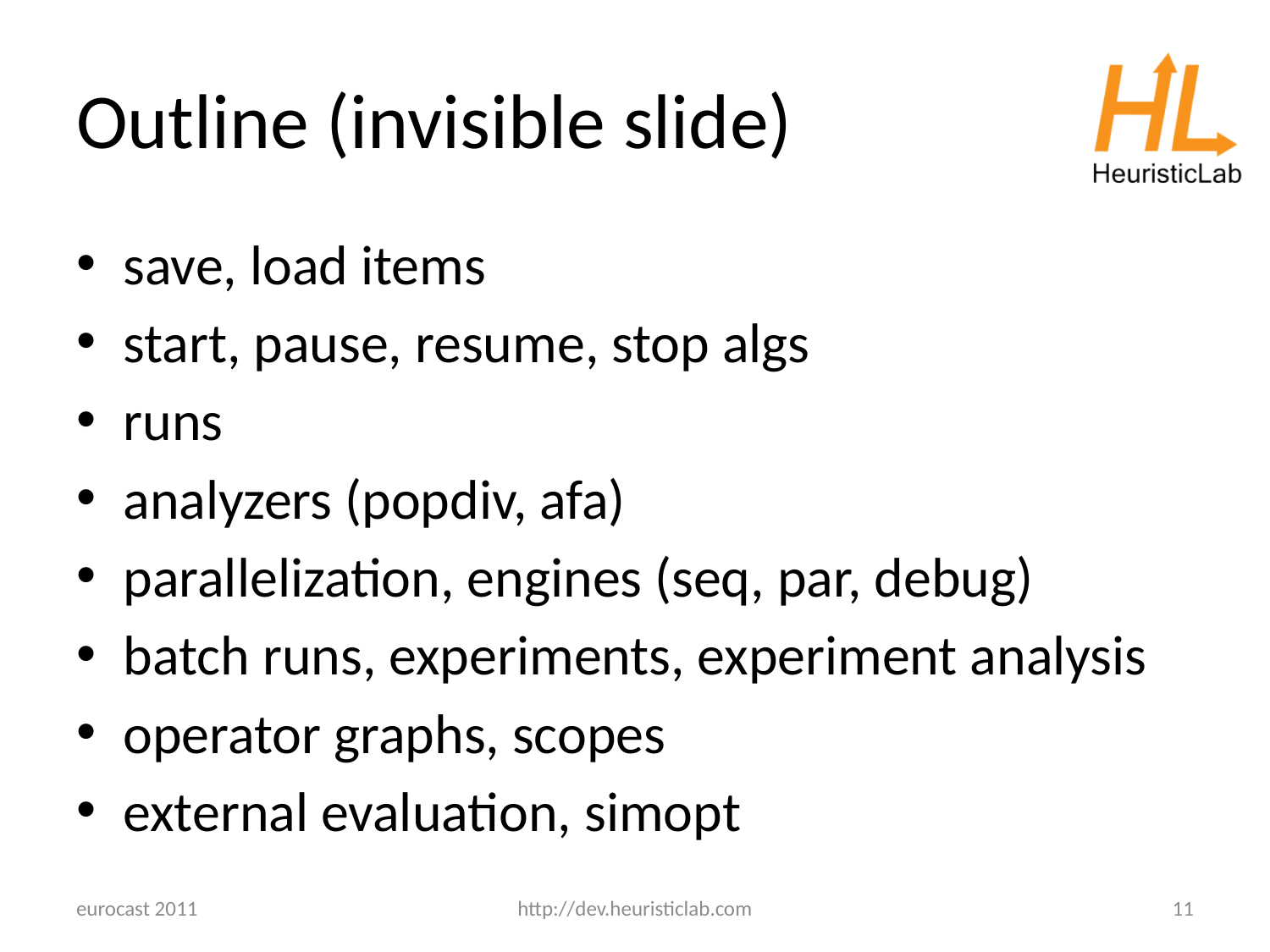

# Outline (invisible slide)
save, load items
start, pause, resume, stop algs
runs
analyzers (popdiv, afa)
parallelization, engines (seq, par, debug)
batch runs, experiments, experiment analysis
operator graphs, scopes
external evaluation, simopt

eurocast 2011
http://dev.heuristiclab.com
11